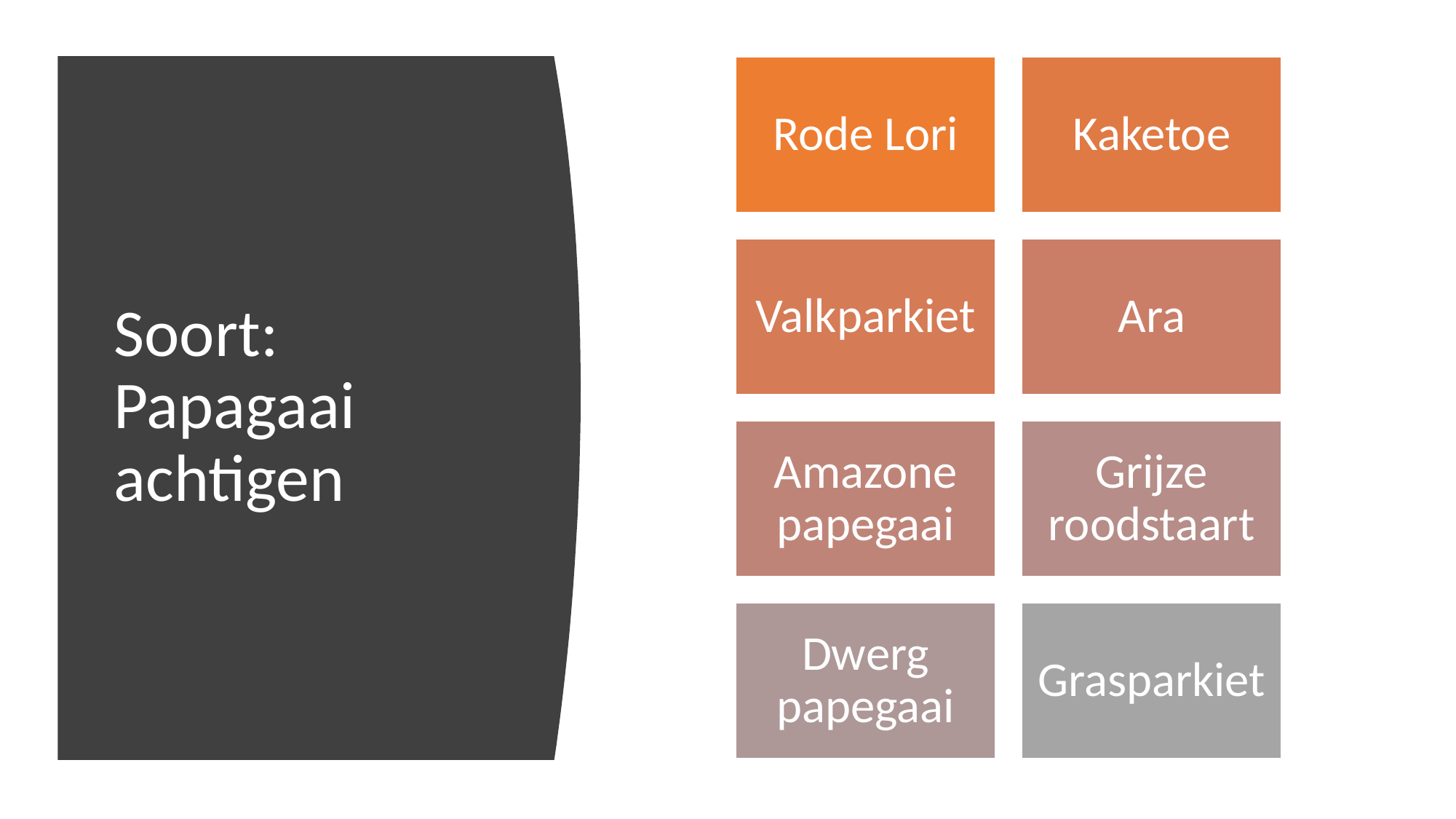

Rode Lori
Kaketoe
Valkparkiet
Ara
Amazone papegaai
Grijze roodstaart
Dwerg papegaai
Grasparkiet

# Soort: Papagaai achtigen